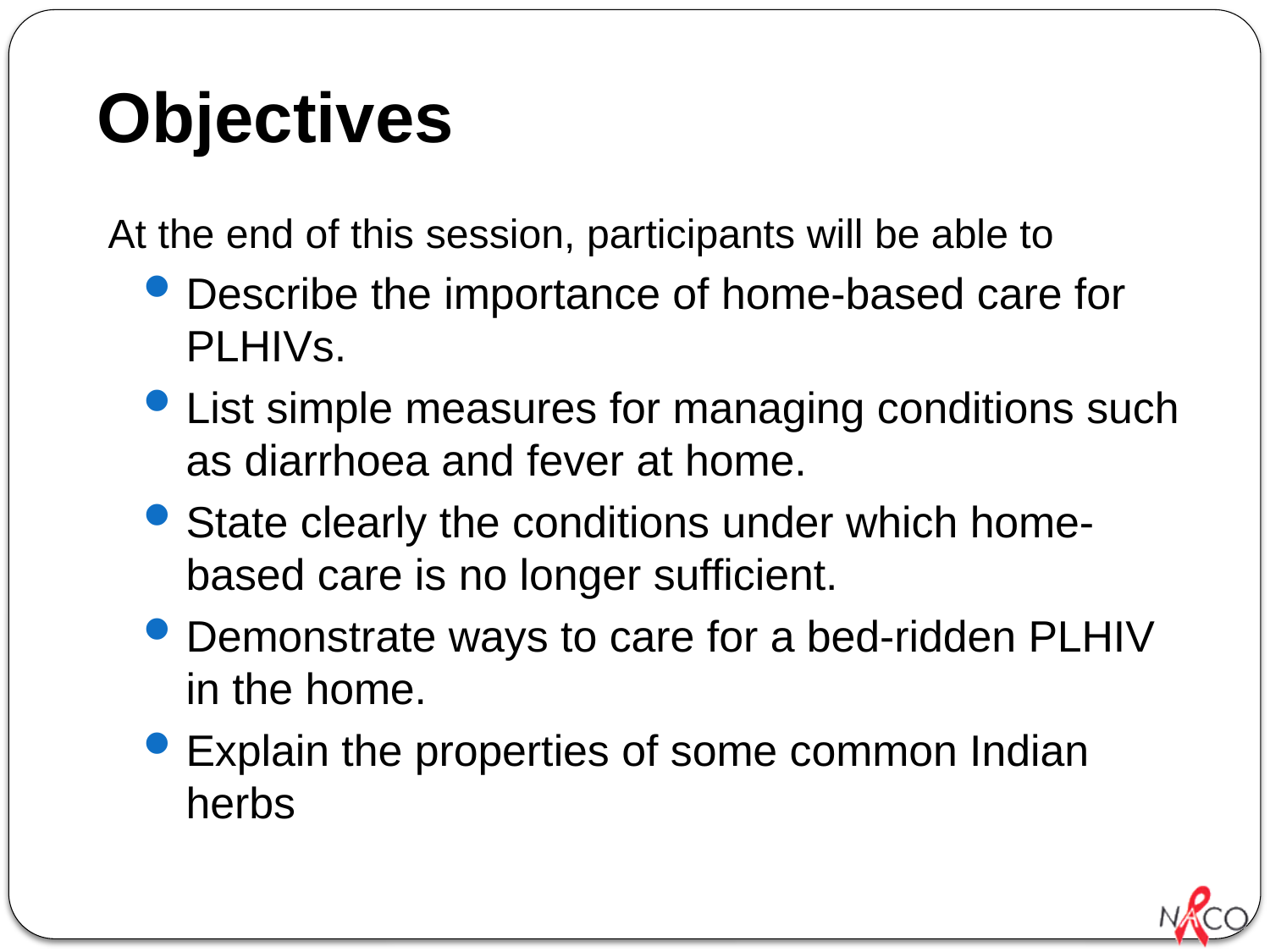

# Objectives
At the end of this session, participants will be able to
Describe the importance of home-based care for PLHIVs.
List simple measures for managing conditions such as diarrhoea and fever at home.
State clearly the conditions under which home-based care is no longer sufficient.
Demonstrate ways to care for a bed-ridden PLHIV in the home.
Explain the properties of some common Indian herbs